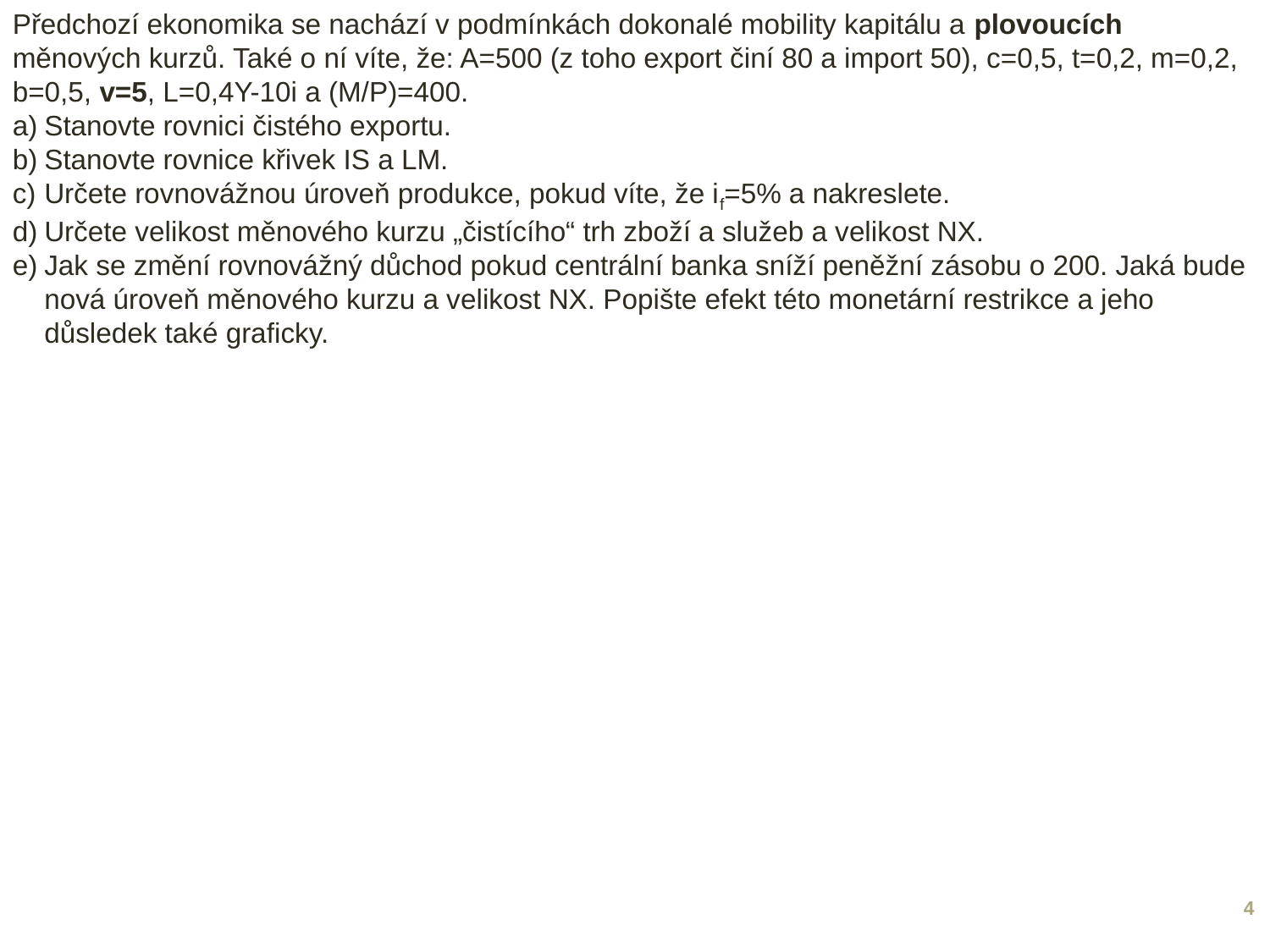

Předchozí ekonomika se nachází v podmínkách dokonalé mobility kapitálu a plovoucích měnových kurzů. Také o ní víte, že: A=500 (z toho export činí 80 a import 50), c=0,5, t=0,2, m=0,2, b=0,5, v=5, L=0,4Y-10i a (M/P)=400.
Stanovte rovnici čistého exportu.
Stanovte rovnice křivek IS a LM.
Určete rovnovážnou úroveň produkce, pokud víte, že if=5% a nakreslete.
Určete velikost měnového kurzu „čistícího“ trh zboží a služeb a velikost NX.
Jak se změní rovnovážný důchod pokud centrální banka sníží peněžní zásobu o 200. Jaká bude nová úroveň měnového kurzu a velikost NX. Popište efekt této monetární restrikce a jeho důsledek také graficky.
4